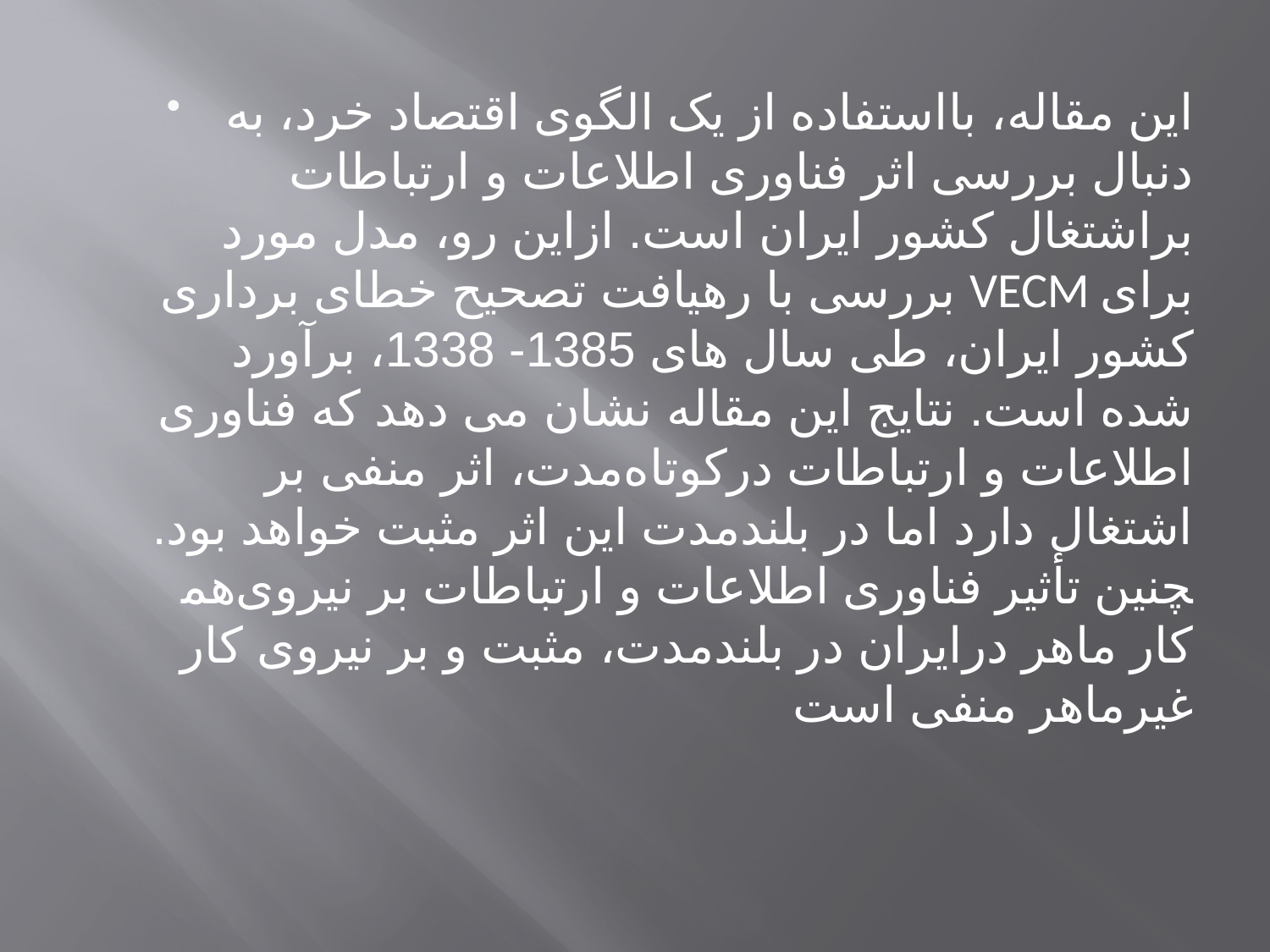

این مقاله، بااستفاده از یک الگوی اقتصاد خرد، به دنبال بررسی اثر فناوری اطلاعات و ارتباطات براشتغال کشور ایران است. ازاین رو، مدل مورد بررسی با رهیافت تصحیح خطای برداری VECM برای کشور ایران، طی سال های 1385- 1338، برآورد شده است. نتایج این مقاله نشان می دهد که فناوری اطلاعات و ارتباطات درکوتاه‌مدت، اثر منفی بر اشتغال دارد اما در بلندمدت این اثر مثبت خواهد بود. هم‎چنین تأثیر فناوری اطلاعات و ارتباطات بر نیروی کار ماهر درایران در بلندمدت، مثبت و بر نیروی کار غیرماهر منفی است